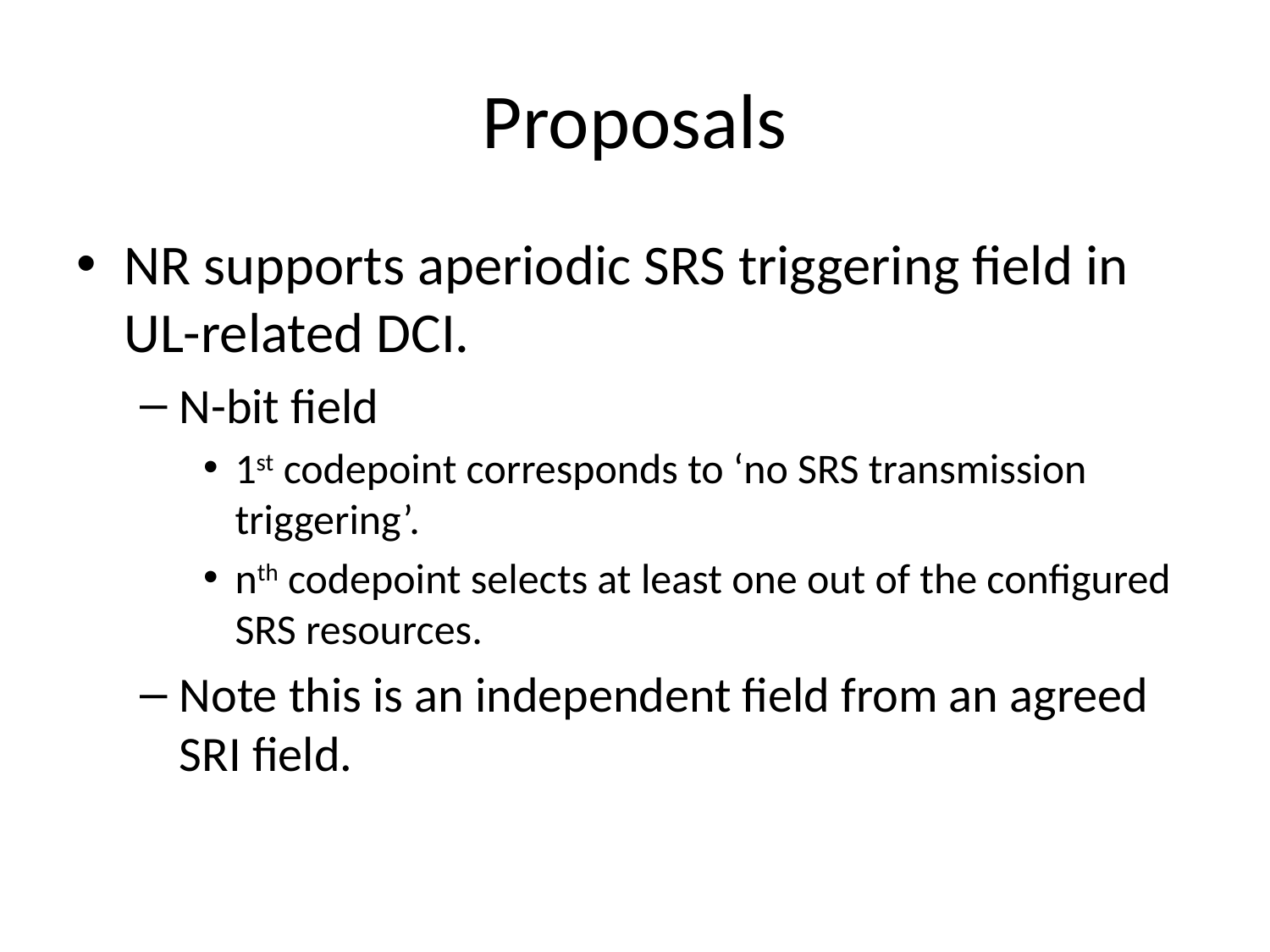

# Proposals
NR supports aperiodic SRS triggering field in UL-related DCI.
N-bit field
1st codepoint corresponds to ‘no SRS transmission triggering’.
nth codepoint selects at least one out of the configured SRS resources.
Note this is an independent field from an agreed SRI field.